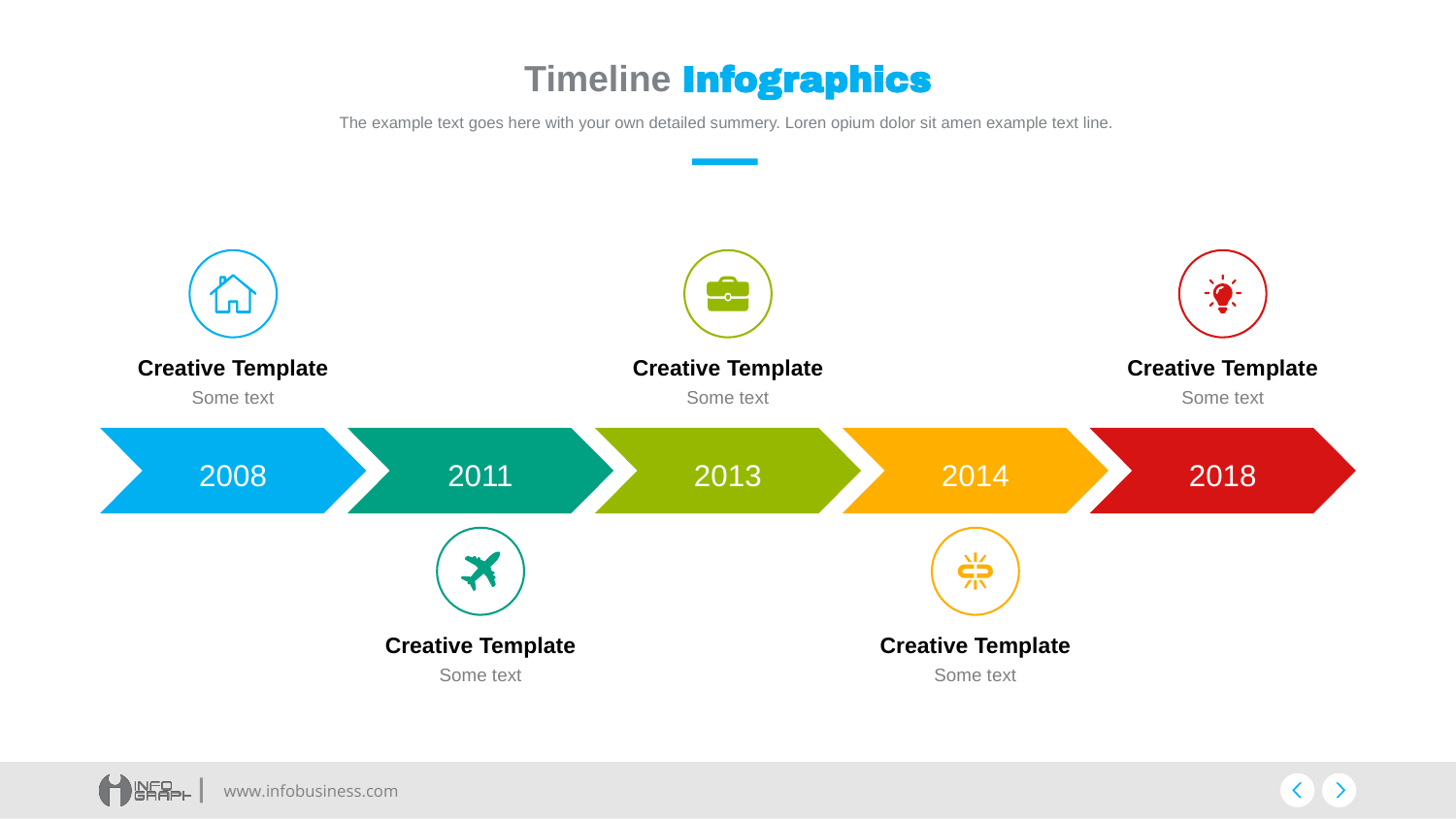

# Timeline Infographics
The example text goes here with your own detailed summery. Loren opium dolor sit amen example text line.

Creative Template
Creative Template
Creative Template
Some text
Some text
Some text

2008
2011
2013
2014
2018

Creative Template
Creative Template
Some text
Some text
www.infobusiness.com